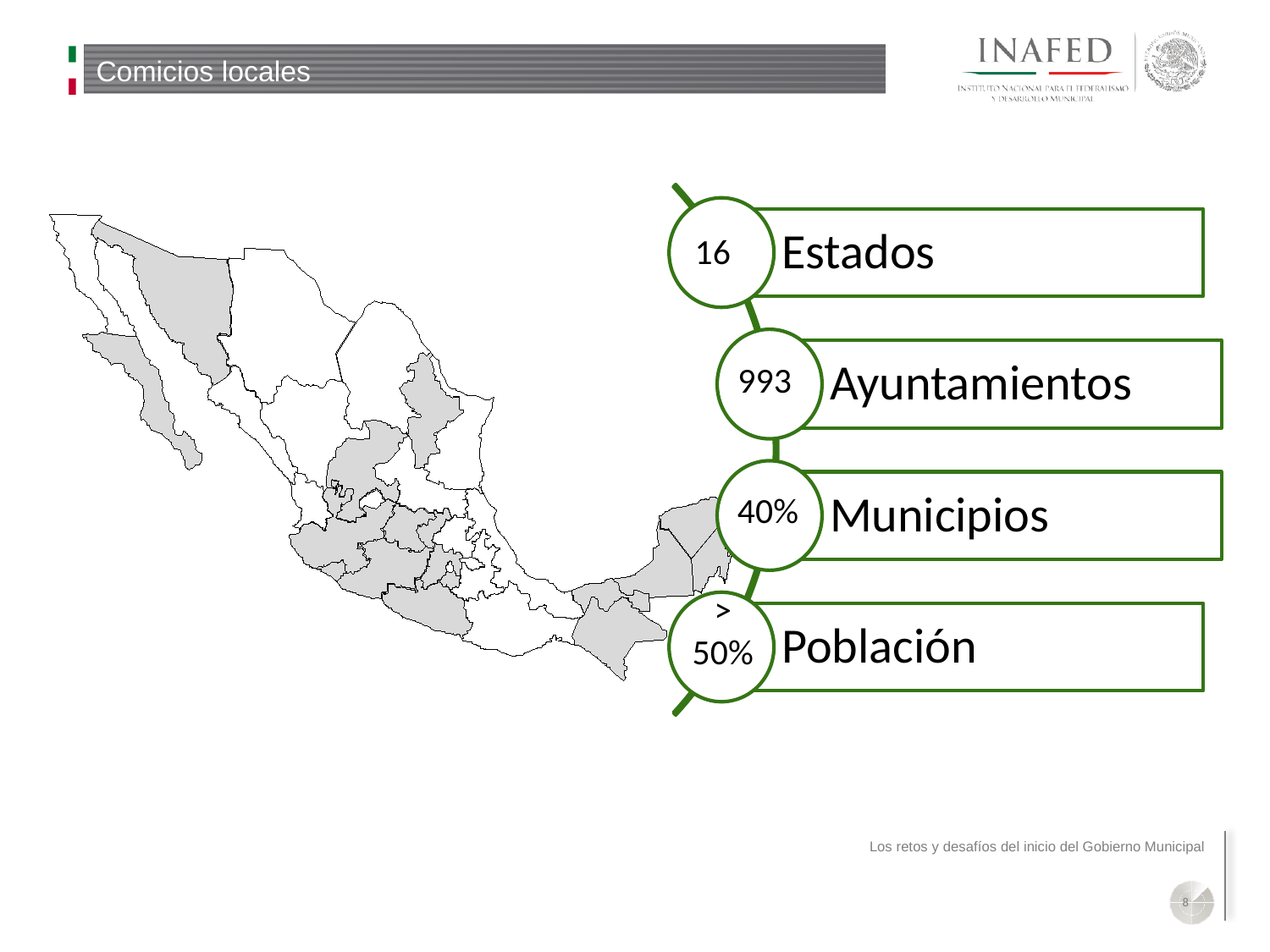

# Comicios locales

Estados

Ayuntamientos

Municipios

Población
16
993
40%
>
50%

8